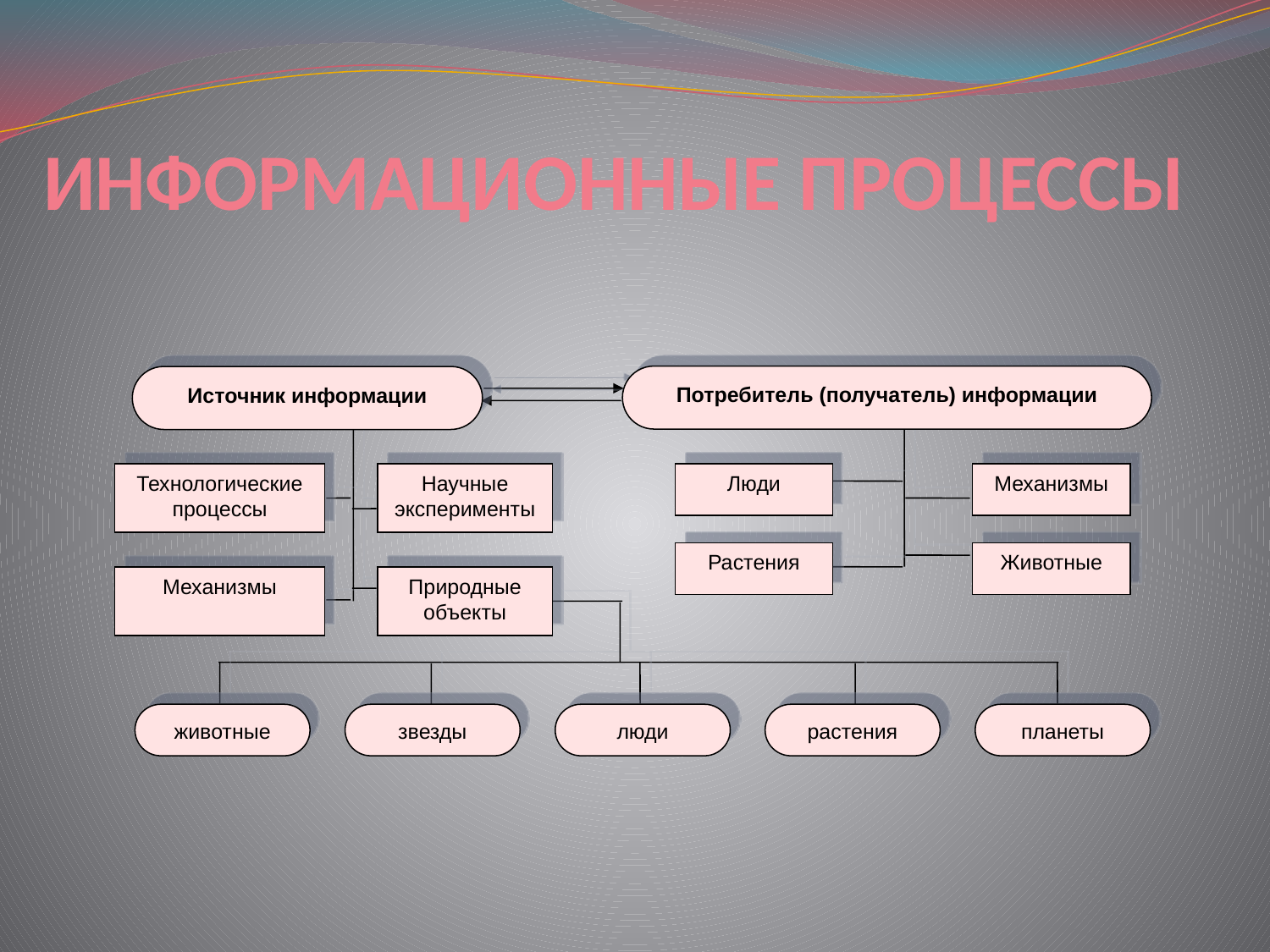

ИНФОРМАЦИОННЫЕ ПРОЦЕССЫ
Потребитель (получатель) информации
Источник информации

Технологические процессы
Научные эксперименты
Люди
Механизмы

Растения
Животные

Механизмы
Природные объекты

животные
звезды
люди
растения
планеты